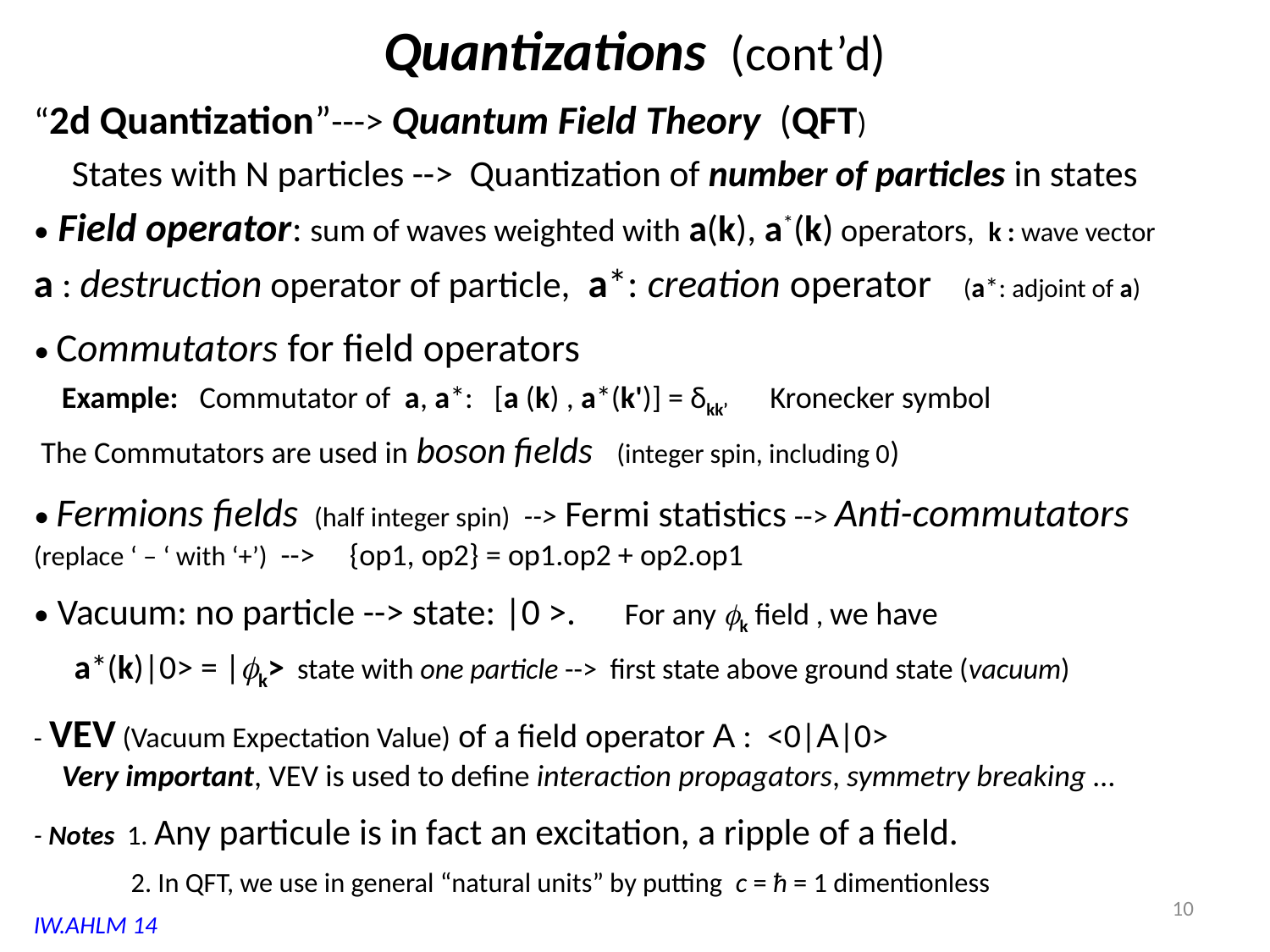

# Quantizations  (cont’d)
“2d Quantization”---> Quantum Field Theory  (QFT)
     States with N particles -->  Quantization of number of particles in states
• Field operator: sum of waves weighted with a(k), a*(k) operators,  k : wave vector
a : destruction operator of particle,  a*: creation operator    (a*: adjoint of a)
• Commutators for field operators
    Example:   Commutator of  a, a*:   [a (k) , a*(k')] = δkk’      Kronecker symbol
 The Commutators are used in boson fields   (integer spin, including 0)
• Fermions fields  (half integer spin)  --> Fermi statistics --> Anti-commutators      (replace ‘ – ‘ with ‘+’)  -->     {op1, op2} = op1.op2 + op2.op1
• Vacuum: no particle --> state: |0 >.       For any φk field , we have
      a*(k)|0> = |φk>  state with one particle -->  first state above ground state (vacuum)
- VEV (Vacuum Expectation Value) of a field operator A :  <0|A|0>
    Very important, VEV is used to define interaction propagators, symmetry breaking …
- Notes  1. Any particule is in fact an excitation, a ripple of a field.
              2. In QFT, we use in general “natural units” by putting  c = ħ = 1 dimentionless
10
IW.AHLM 14